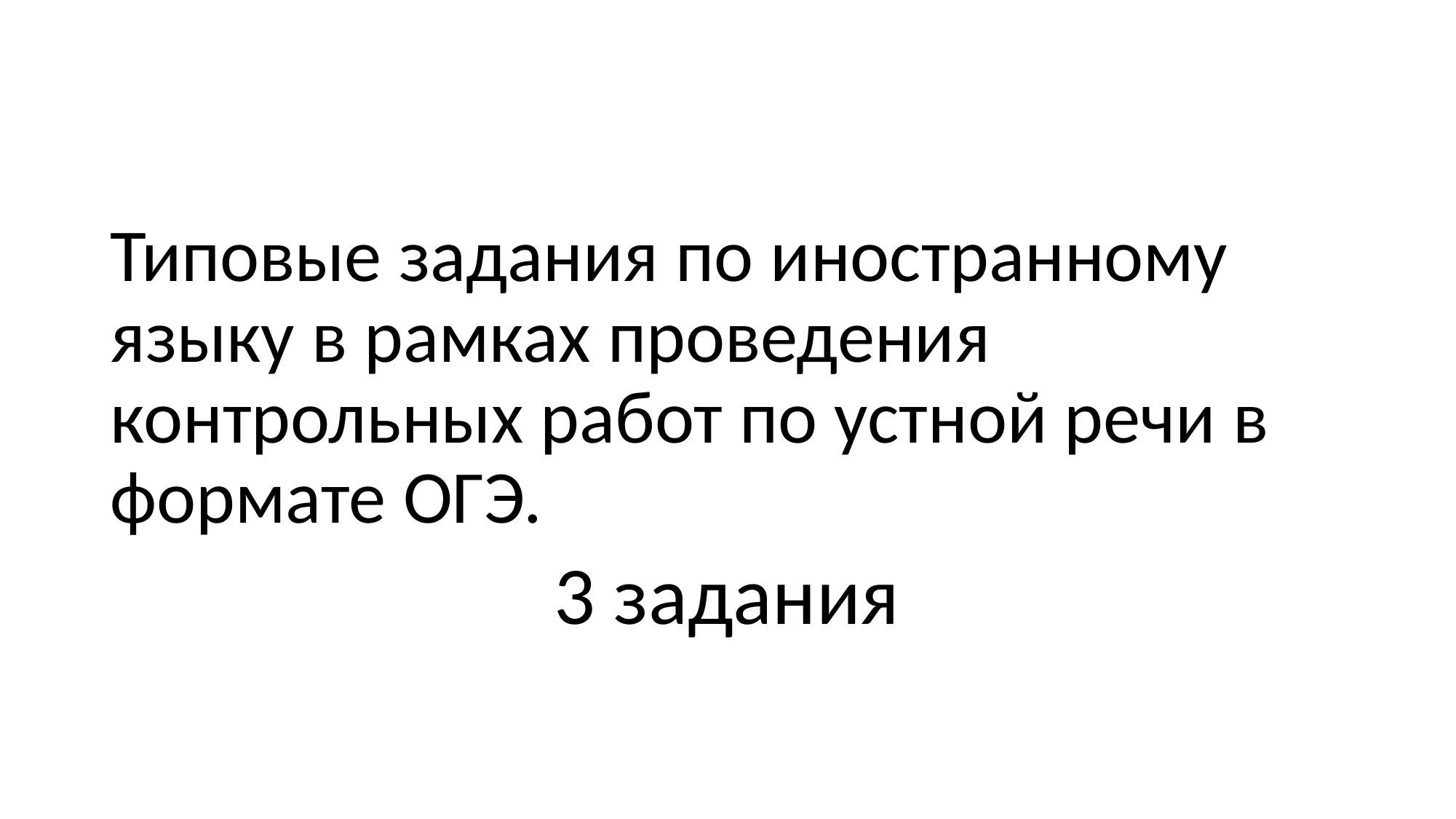

# Типовые задания по иностранному языку в рамках проведения контрольных работ по устной речи в формате ОГЭ.
3 задания